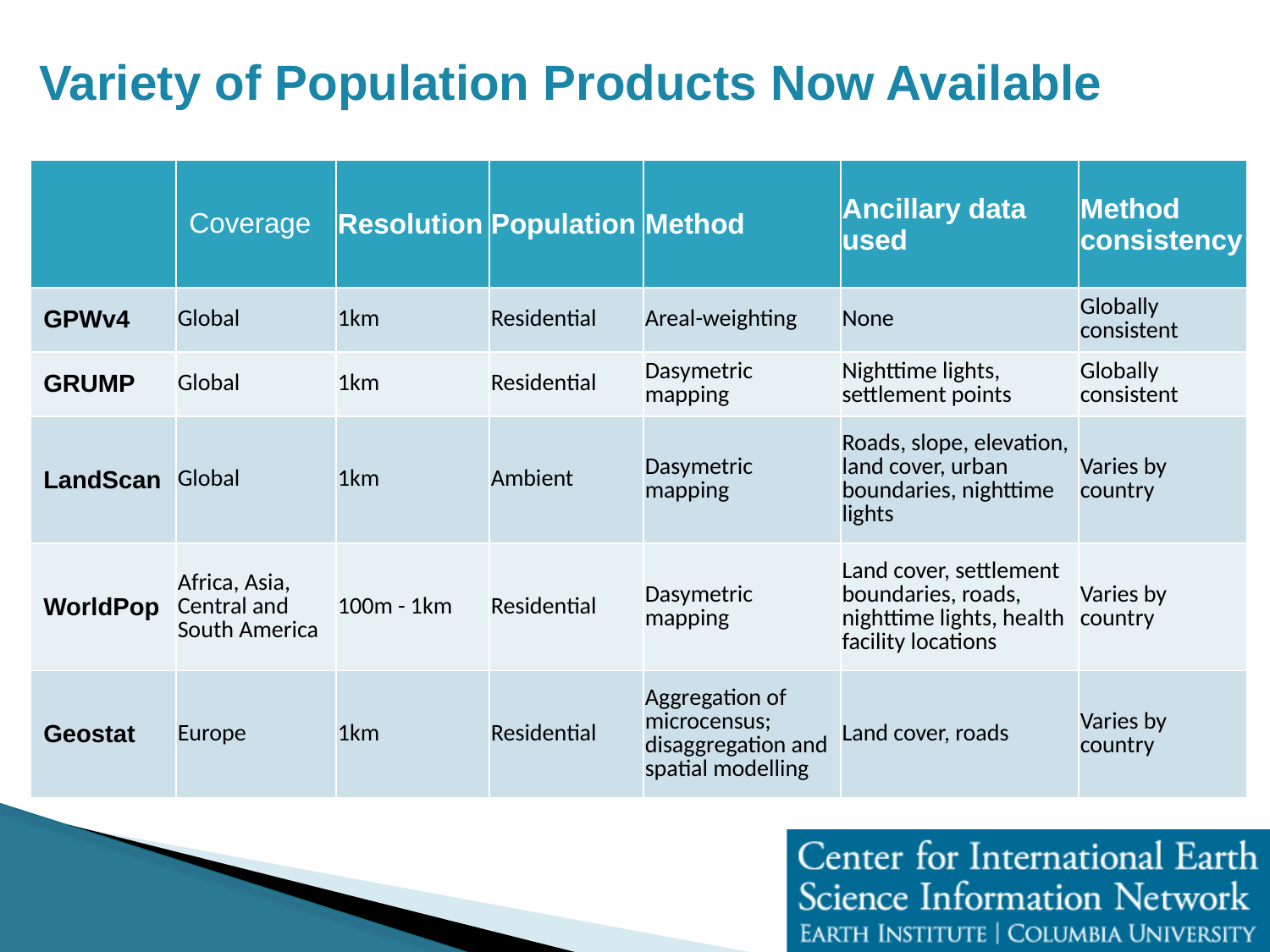

# Variety of Population Products Now Available
|  | Coverage | Resolution | Population | Method | Ancillary data used | Method consistency |
| --- | --- | --- | --- | --- | --- | --- |
| GPWv4 | Global | 1km | Residential | Areal-weighting | None | Globally consistent |
| GRUMP | Global | 1km | Residential | Dasymetric mapping | Nighttime lights, settlement points | Globally consistent |
| LandScan | Global | 1km | Ambient | Dasymetric mapping | Roads, slope, elevation, land cover, urban boundaries, nighttime lights | Varies by country |
| WorldPop | Africa, Asia, Central and South America | 100m - 1km | Residential | Dasymetric mapping | Land cover, settlement boundaries, roads, nighttime lights, health facility locations | Varies by country |
| Geostat | Europe | 1km | Residential | Aggregation of microcensus; disaggregation and spatial modelling | Land cover, roads | Varies by country |

1994		GPWv1
2015		GPWv4, GRUMP, LandScan,
			WorldPop, Geostat…